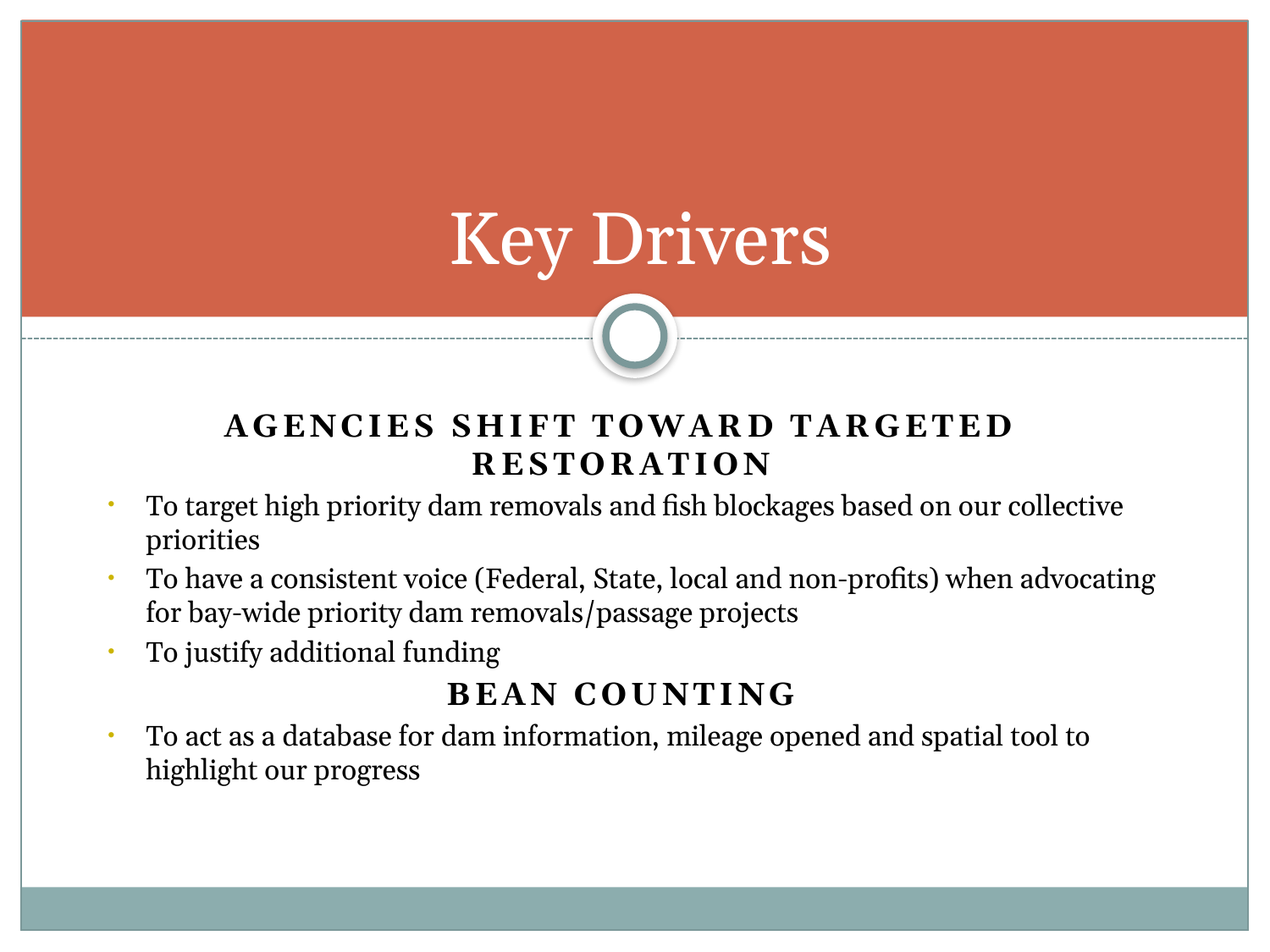

# Key Drivers
Agencies shift toward targeted restoration
To target high priority dam removals and fish blockages based on our collective priorities
To have a consistent voice (Federal, State, local and non-profits) when advocating for bay-wide priority dam removals/passage projects
To justify additional funding
BEAN COUNTING
To act as a database for dam information, mileage opened and spatial tool to highlight our progress